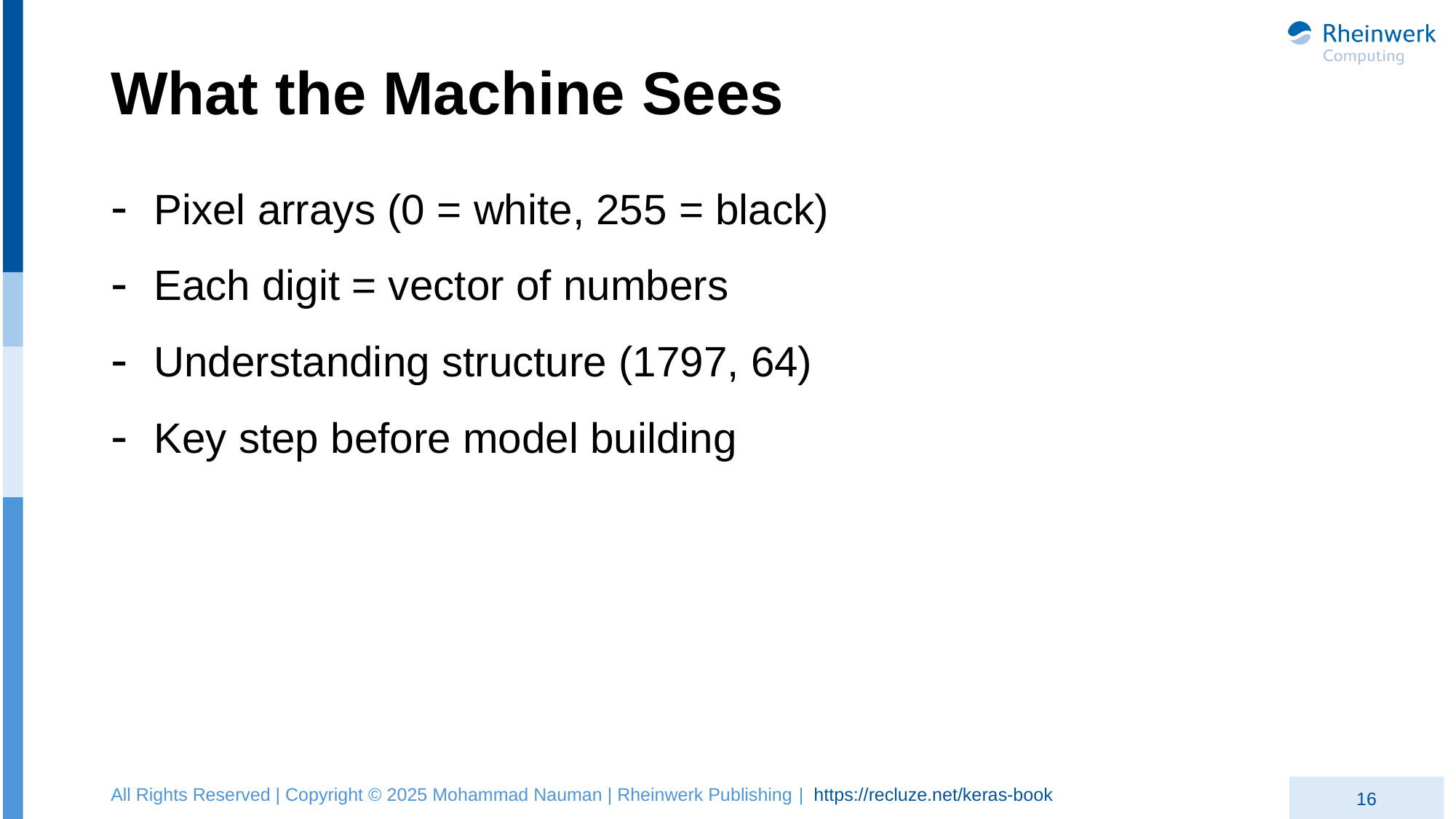

# What the Machine Sees
Pixel arrays (0 = white, 255 = black)
Each digit = vector of numbers
Understanding structure (1797, 64)
Key step before model building